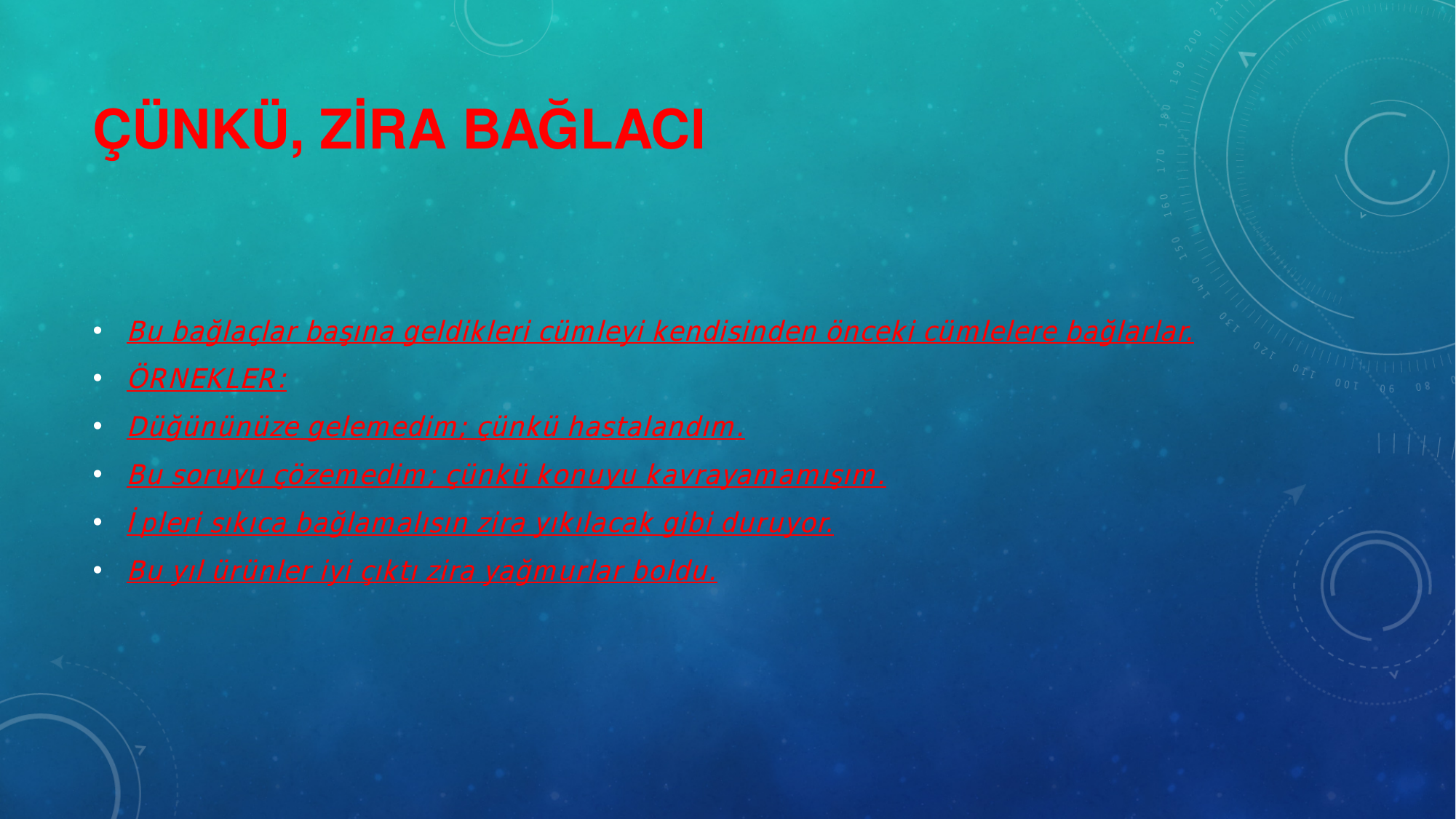

# ÇÜNKÜ, ZİRA BAĞLACI
Bu bağlaçlar başına geldikleri cümleyi kendisinden önceki cümlelere bağlarlar.
ÖRNEKLER:
Düğününüze gelemedim; çünkü hastalandım.
Bu soruyu çözemedim; çünkü konuyu kavrayamamışım.
İpleri sıkıca bağlamalısın zira yıkılacak gibi duruyor.
Bu yıl ürünler iyi çıktı zira yağmurlar boldu.